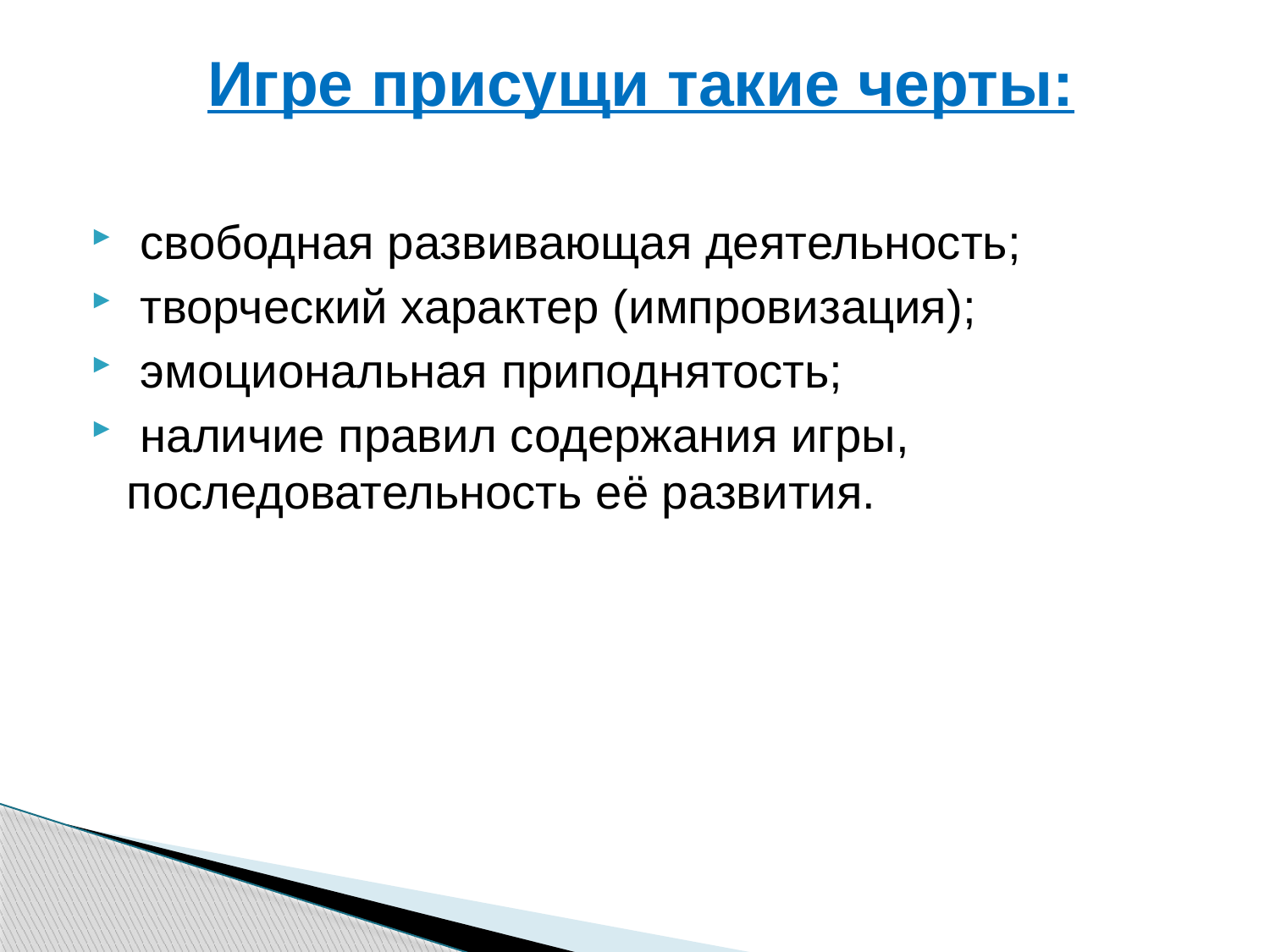

# Игре присущи такие черты:
 свободная развивающая деятельность;
 творческий характер (импровизация);
 эмоциональная приподнятость;
 наличие правил содержания игры,    последовательность её развития.